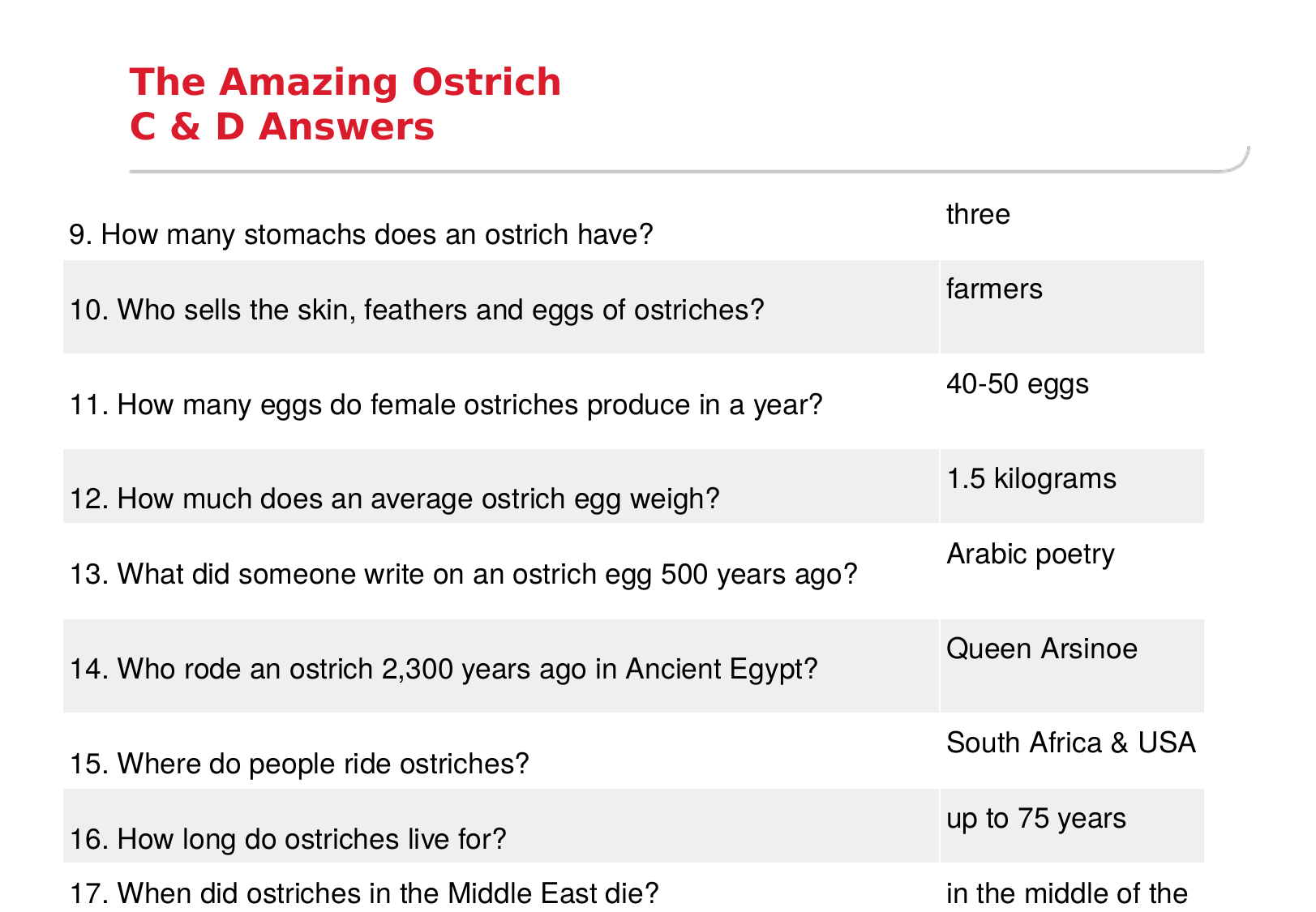

# The Amazing Ostrich
C & D Answers
| 9. How many stomachs does an ostrich have? | three |
| --- | --- |
| 10. Who sells the skin, feathers and eggs of ostriches? | farmers |
| 11. How many eggs do female ostriches produce in a year? | 40-50 eggs |
| 12. How much does an average ostrich egg weigh? | 1.5 kilograms |
| 13. What did someone write on an ostrich egg 500 years ago? | Arabic poetry |
| 14. Who rode an ostrich 2,300 years ago in Ancient Egypt? | Queen Arsinoe |
| 15. Where do people ride ostriches? | South Africa & USA |
| 16. How long do ostriches live for? | up to 75 years |
| 17. When did ostriches in the Middle East die? | in the middle of the twentieth century |